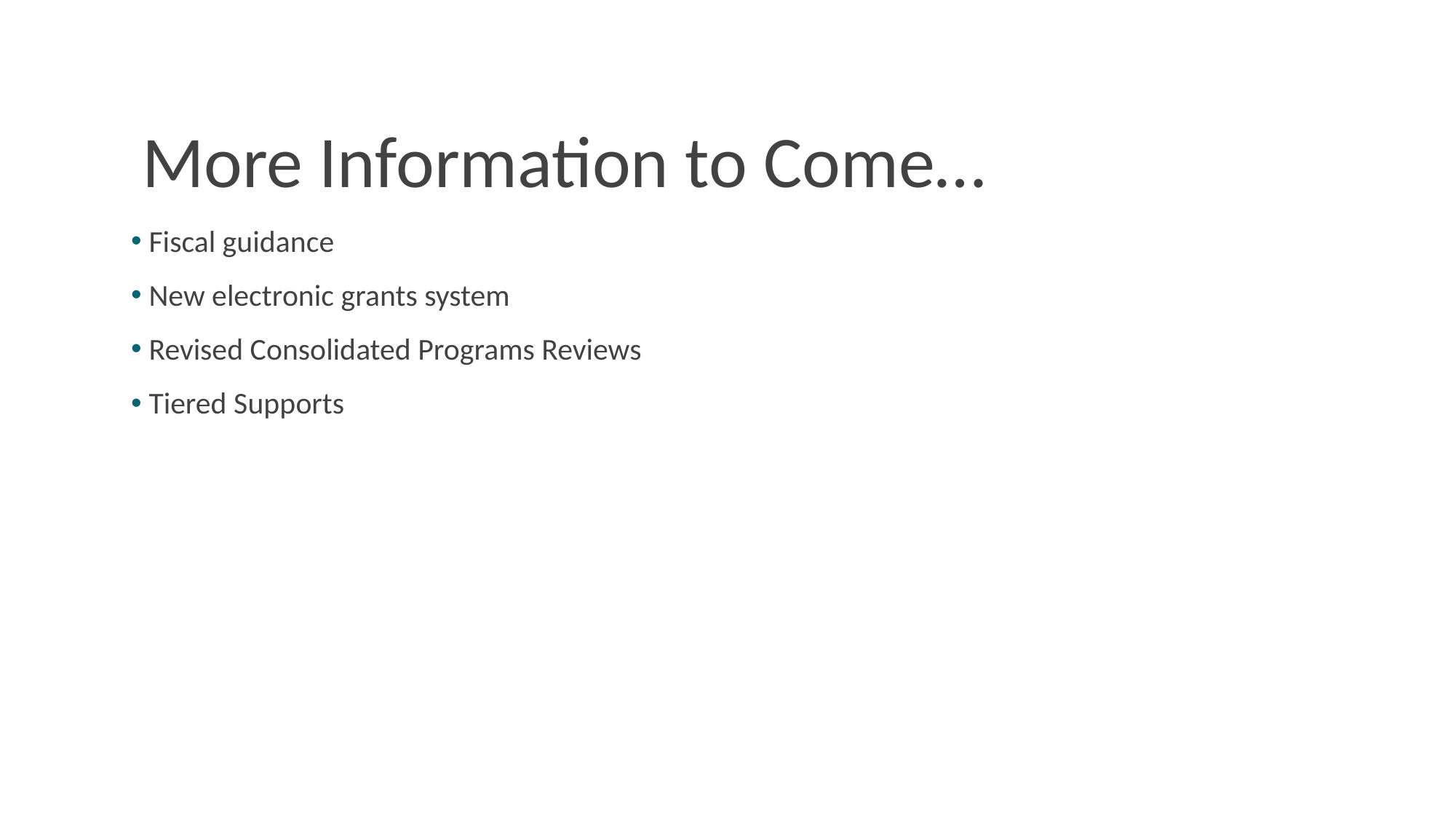

# More Information to Come…
 Fiscal guidance
 New electronic grants system
 Revised Consolidated Programs Reviews
 Tiered Supports

2/27/2018
12